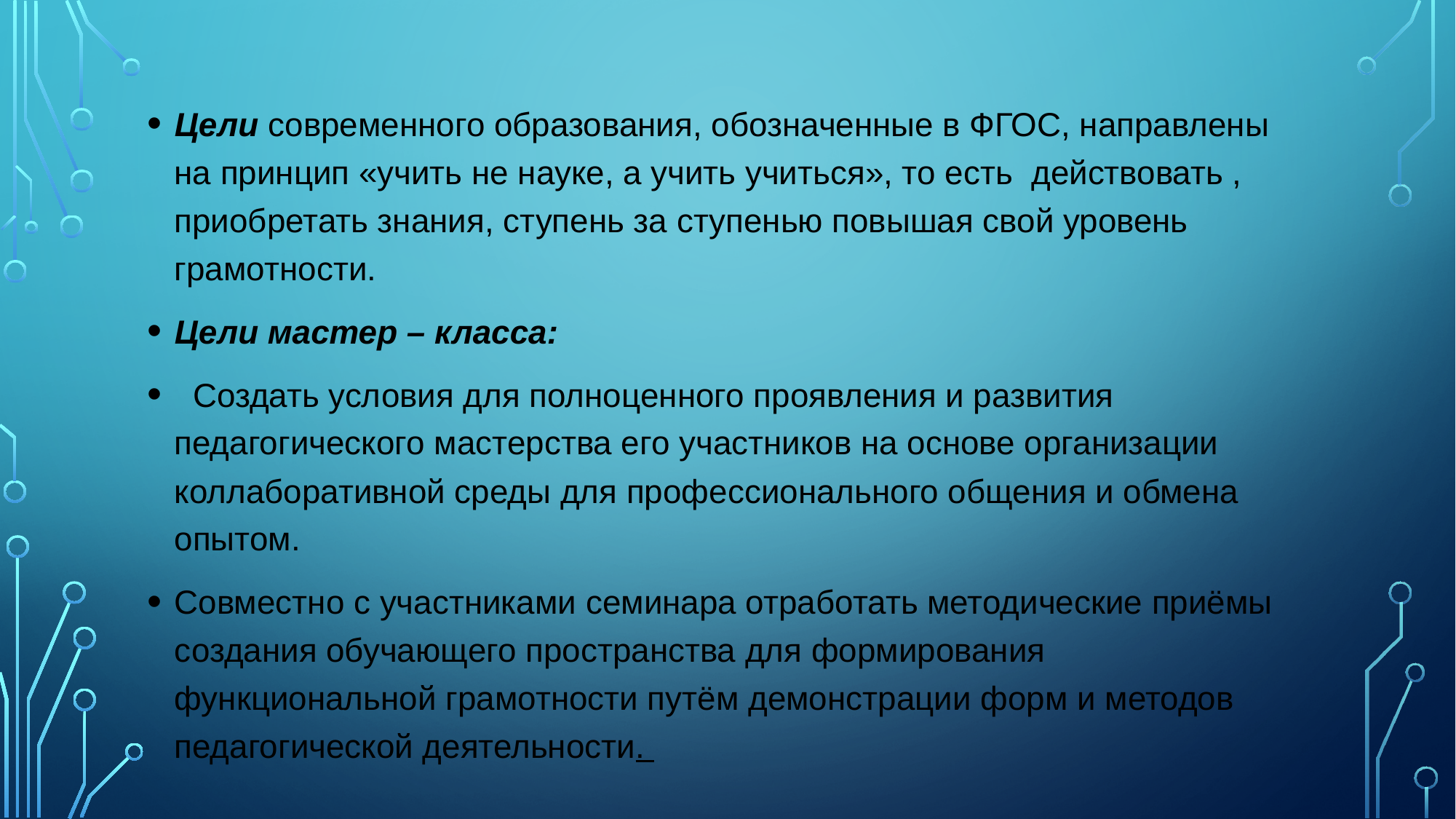

Цели современного образования, обозначенные в ФГОС, направлены на принцип «учить не науке, а учить учиться», то есть  действовать , приобретать знания, ступень за ступенью повышая свой уровень грамотности.
Цели мастер – класса:
  Создать условия для полноценного проявления и развития педагогического мастерства его участников на основе организации коллаборативной среды для профессионального общения и обмена опытом.
Совместно с участниками семинара отработать методические приёмы создания обучающего пространства для формирования функциональной грамотности путём демонстрации форм и методов педагогической деятельности.